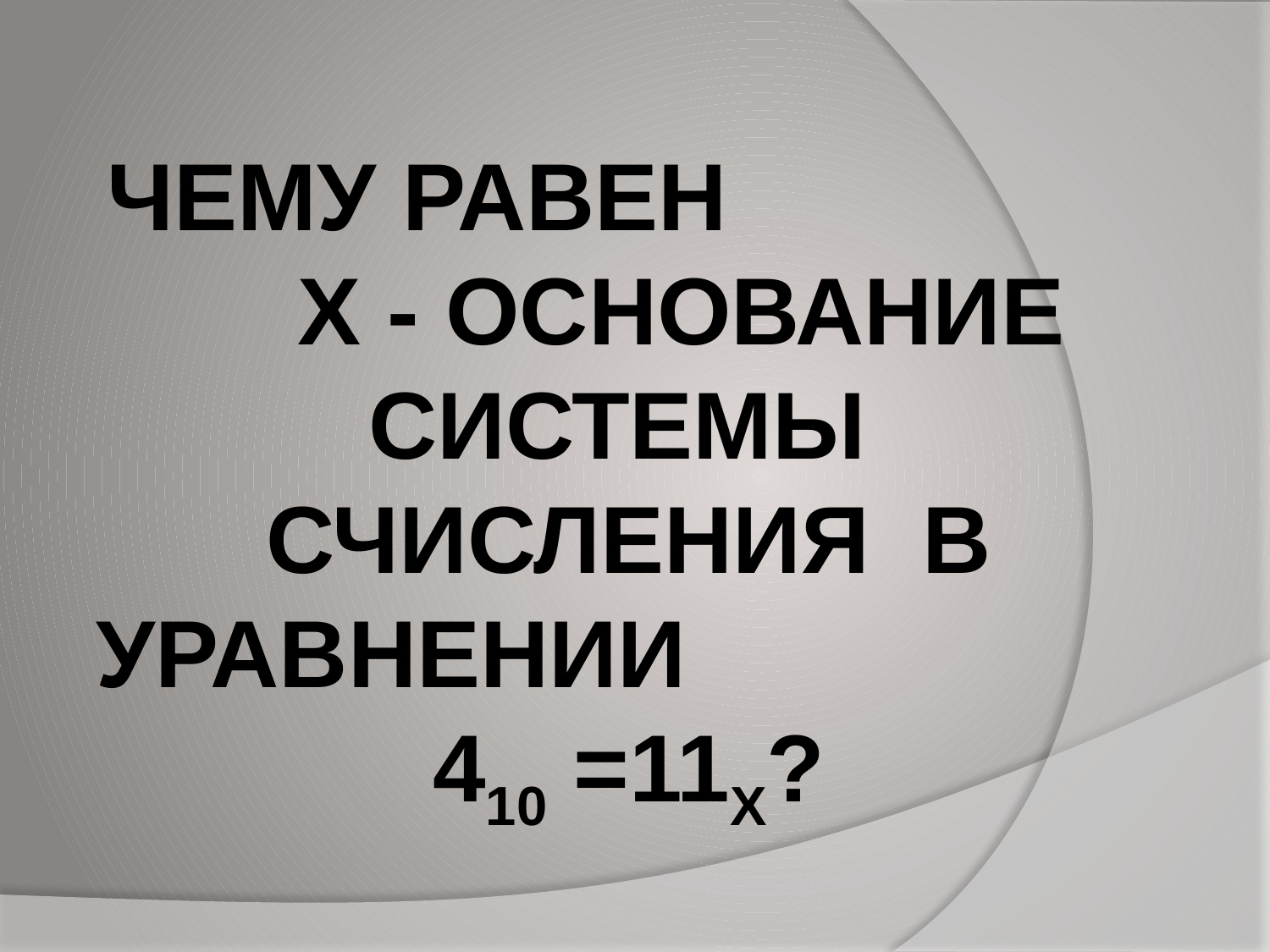

# Чему равен                     х - основание системы  счисления  В уравнении                   410 =11х?